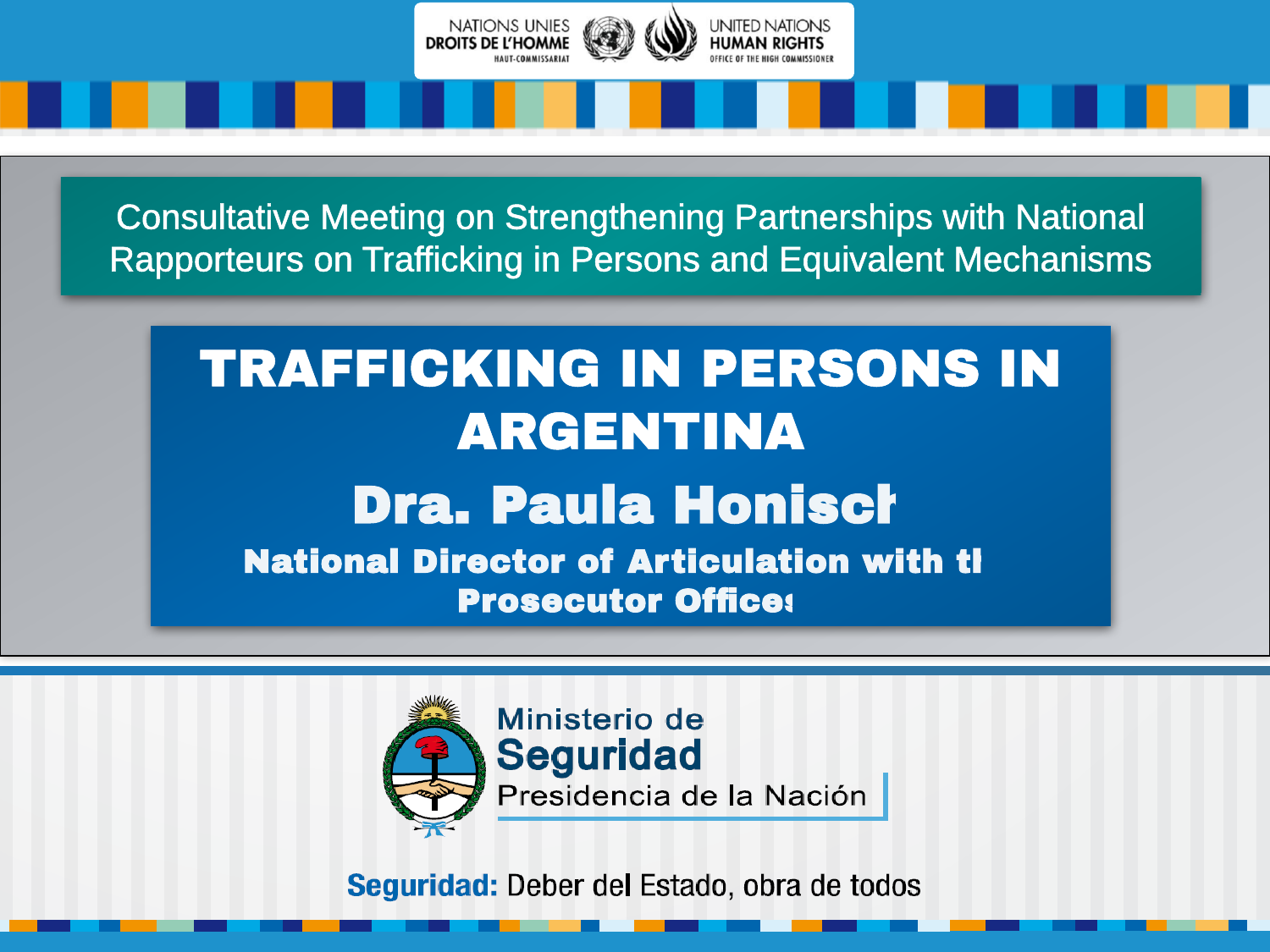

Consultative Meeting on Strengthening Partnerships with National Rapporteurs on Trafficking in Persons and Equivalent Mechanisms
TRAFFICKING IN PERSONS IN ARGENTINA
Dra. Paula Honisch
National Director of Articulation with the Prosecutor Offices